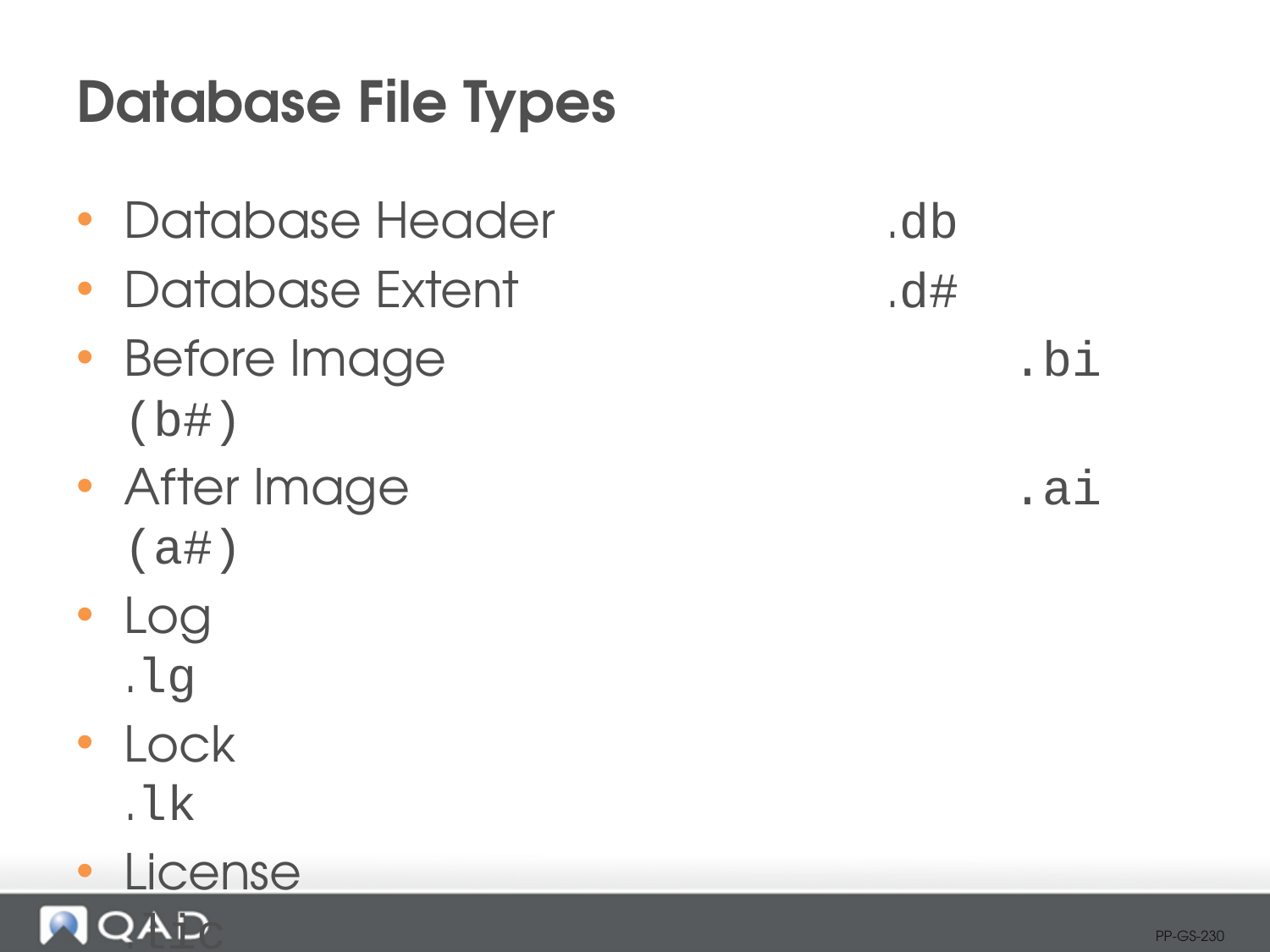

# Database File Types
Database Header			.db
Database Extent			.d#
Before Image					.bi (b#)
After Image					.ai (a#)
Log 								.lg
Lock 								.lk
License							.lic
Structure Description		.st

PP-GS-230